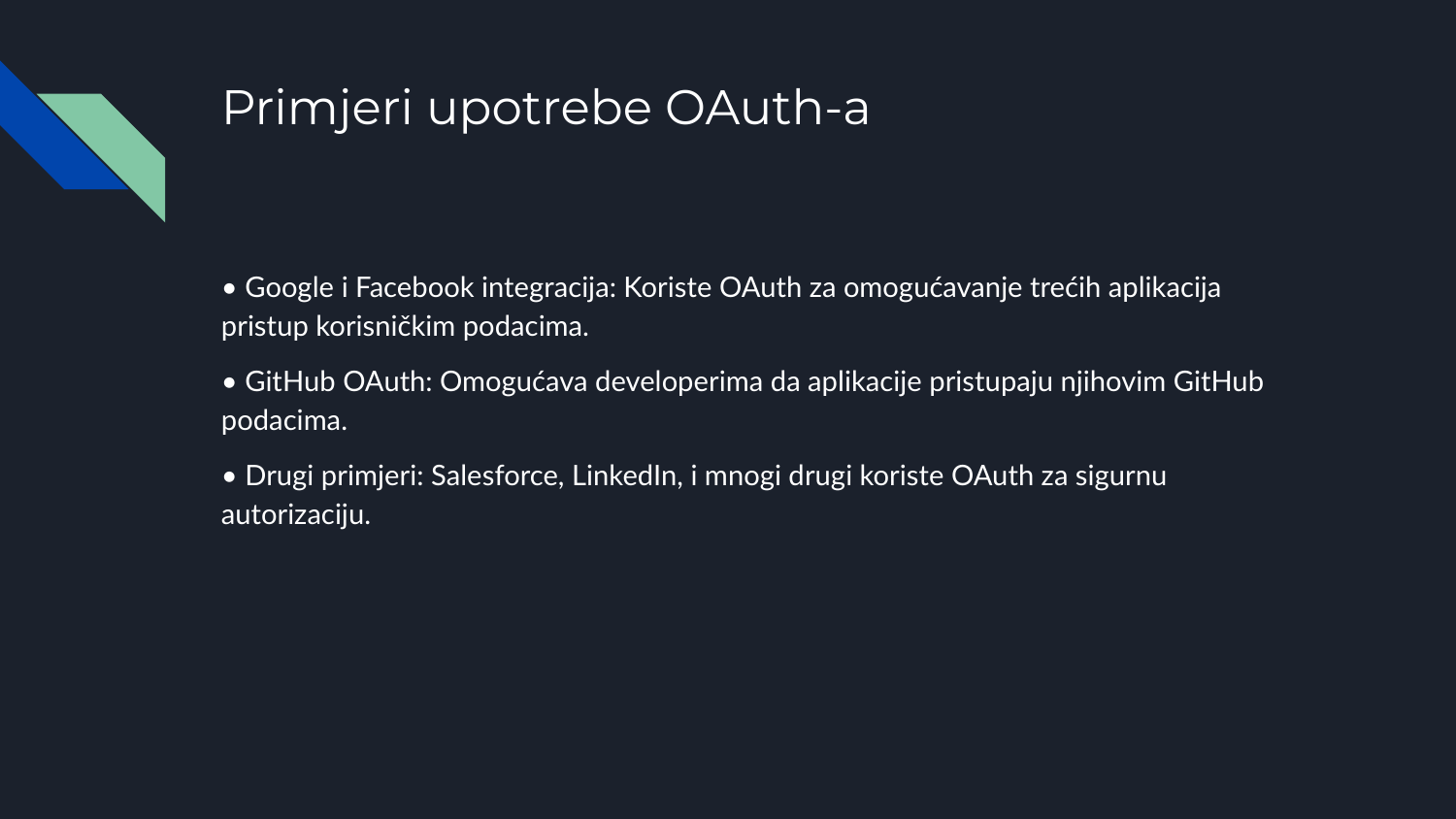

# Primjeri upotrebe OAuth-a
• Google i Facebook integracija: Koriste OAuth za omogućavanje trećih aplikacija pristup korisničkim podacima.
• GitHub OAuth: Omogućava developerima da aplikacije pristupaju njihovim GitHub podacima.
• Drugi primjeri: Salesforce, LinkedIn, i mnogi drugi koriste OAuth za sigurnu autorizaciju.